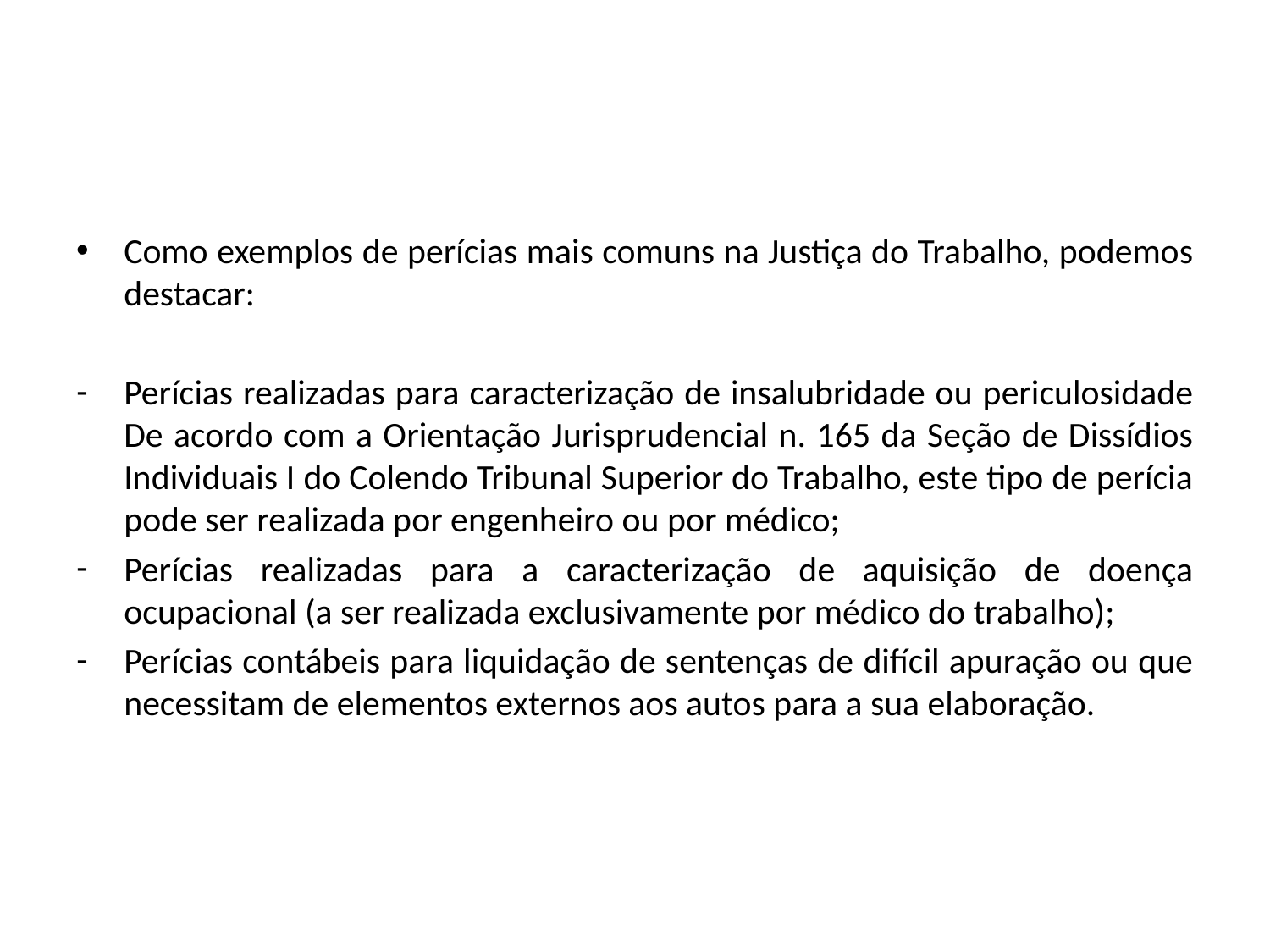

Como exemplos de perícias mais comuns na Justiça do Trabalho, podemos destacar:

Perícias realizadas para caracterização de insalubridade ou periculosidade De acordo com a Orientação Jurisprudencial n. 165 da Seção de Dissídios Individuais I do Colendo Tribunal Superior do Trabalho, este tipo de perícia pode ser realizada por engenheiro ou por médico;
Perícias realizadas para a caracterização de aquisição de doença ocupacional (a ser realizada exclusivamente por médico do trabalho);
Perícias contábeis para liquidação de sentenças de difícil apuração ou que necessitam de elementos externos aos autos para a sua elaboração.